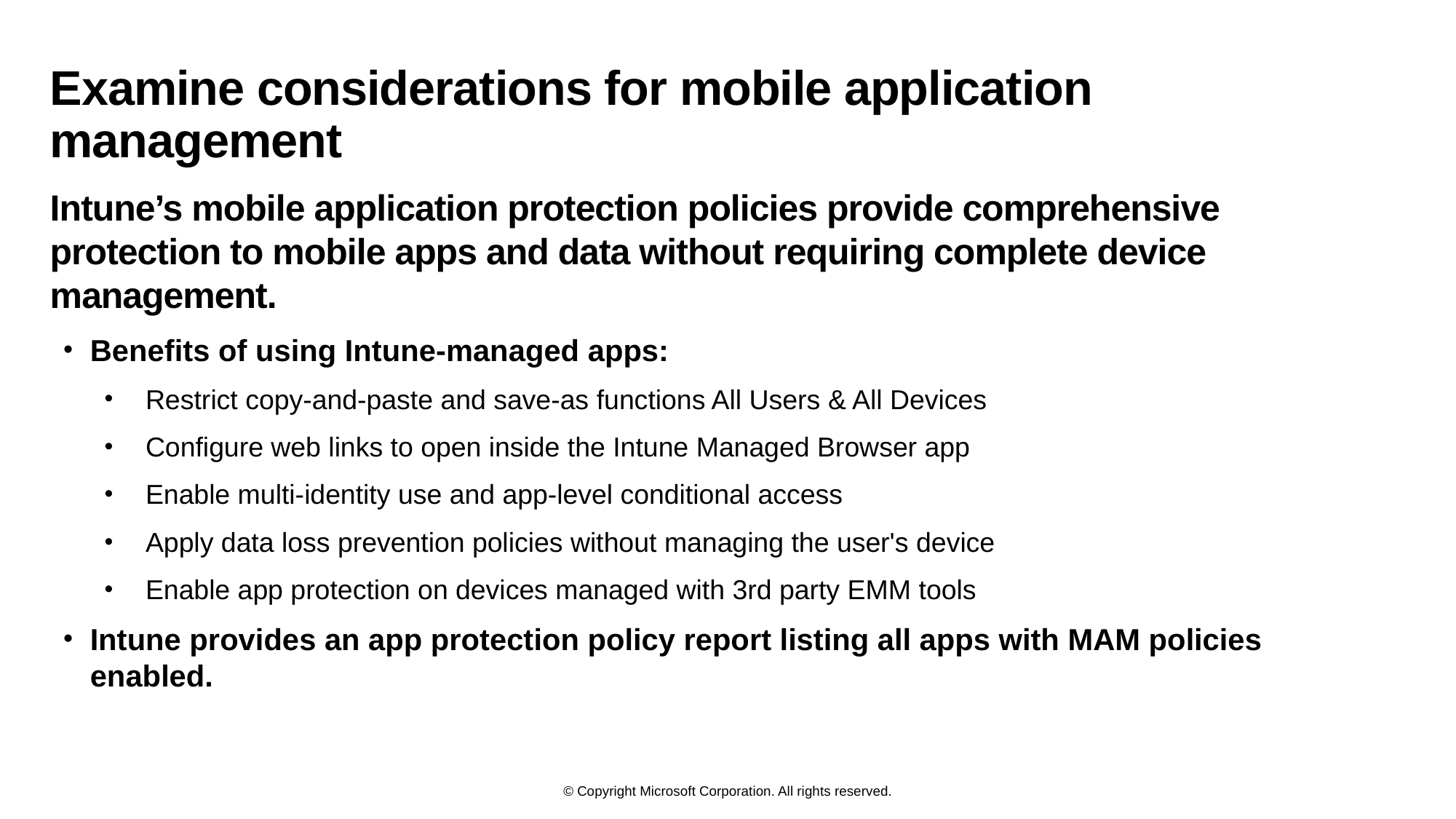

# Examine considerations for mobile application management
Intune’s mobile application protection policies provide comprehensive protection to mobile apps and data without requiring complete device management.
Benefits of using Intune-managed apps:
Restrict copy-and-paste and save-as functions All Users & All Devices
Configure web links to open inside the Intune Managed Browser app
Enable multi-identity use and app-level conditional access
Apply data loss prevention policies without managing the user's device
Enable app protection on devices managed with 3rd party EMM tools
Intune provides an app protection policy report listing all apps with MAM policies enabled.